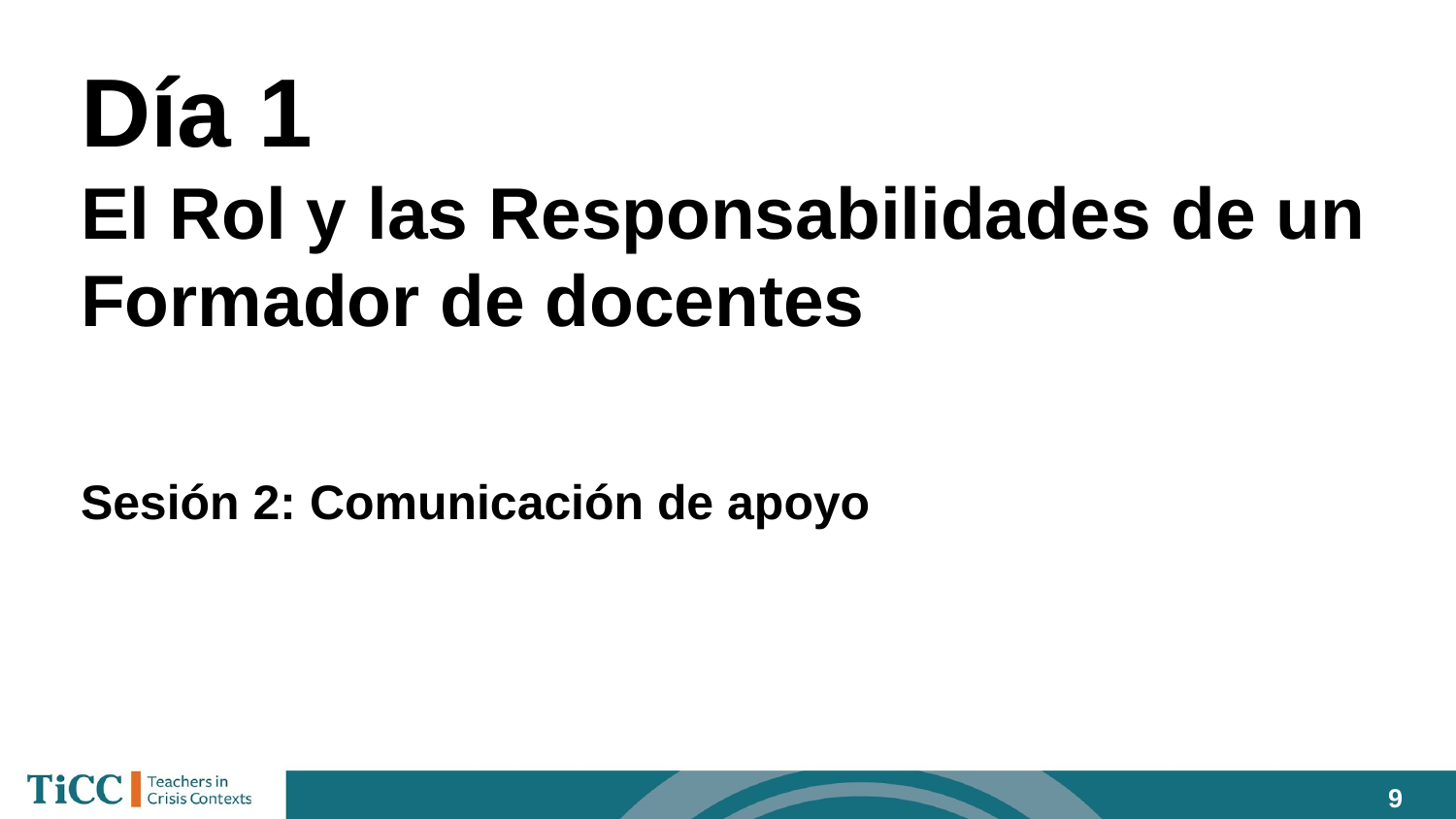

# Día 1
El Rol y las Responsabilidades de un
Formador de docentes
Sesión 2: Comunicación de apoyo
9